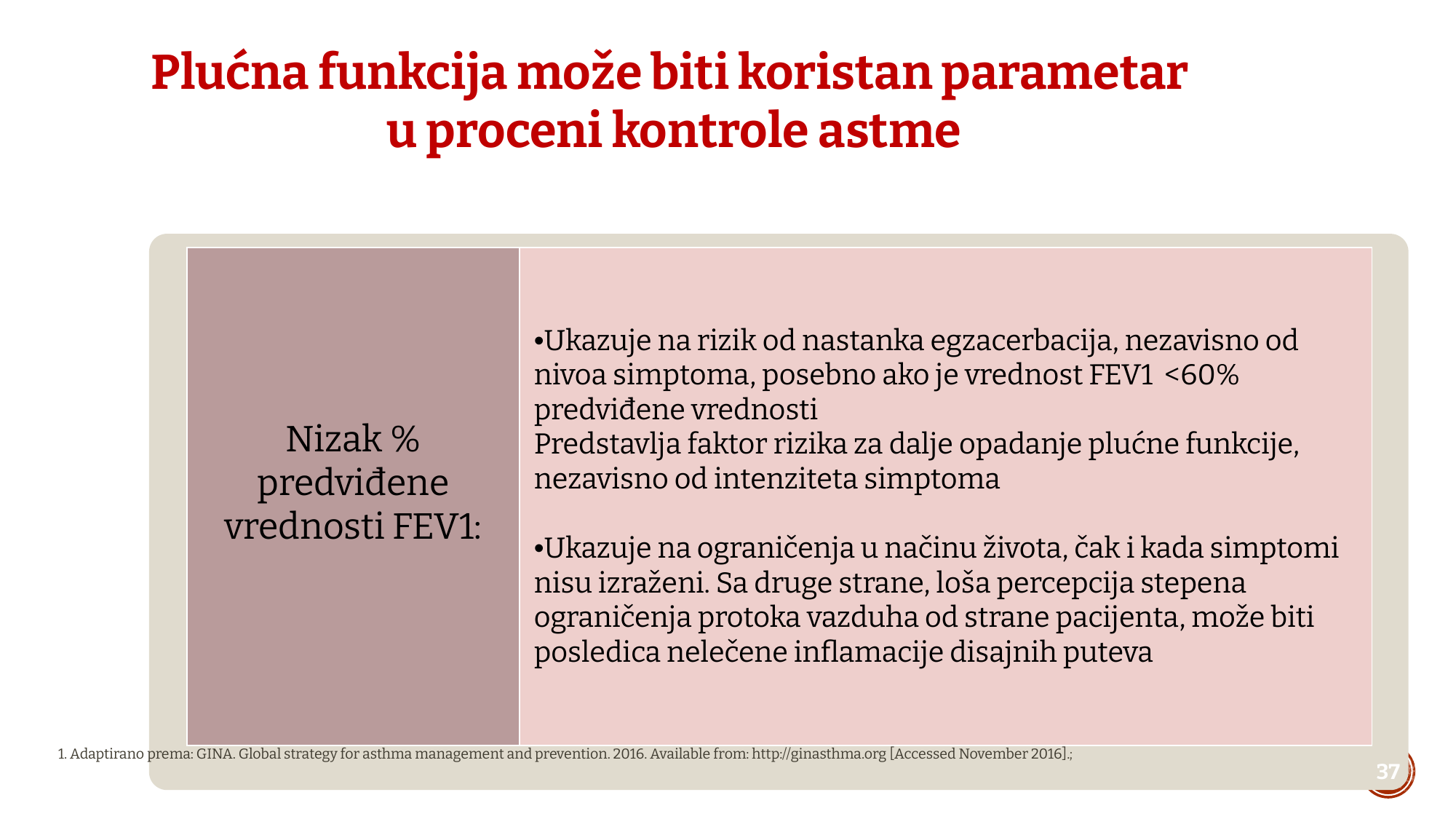

Plućna funkcija može biti koristan parametar
u proceni kontrole astme

| Nizak % predviđene vrednosti FEV1: | Ukazuje na rizik od nastanka egzacerbacija, nezavisno od nivoa simptoma, posebno ako je vrednost FEV1 <60% predviđene vrednosti Predstavlja faktor rizika za dalje opadanje plućne funkcije, nezavisno od intenziteta simptoma Ukazuje na ograničenja u načinu života, čak i kada simptomi nisu izraženi. Sa druge strane, loša percepcija stepena ograničenja protoka vazduha od strane pacijenta, može biti posledica nelečene inflamacije disajnih puteva |
| --- | --- |
1. Adaptirano prema: GINA. Global strategy for asthma management and prevention. 2016. Available from: http://ginasthma.org [Accessed November 2016].;
37